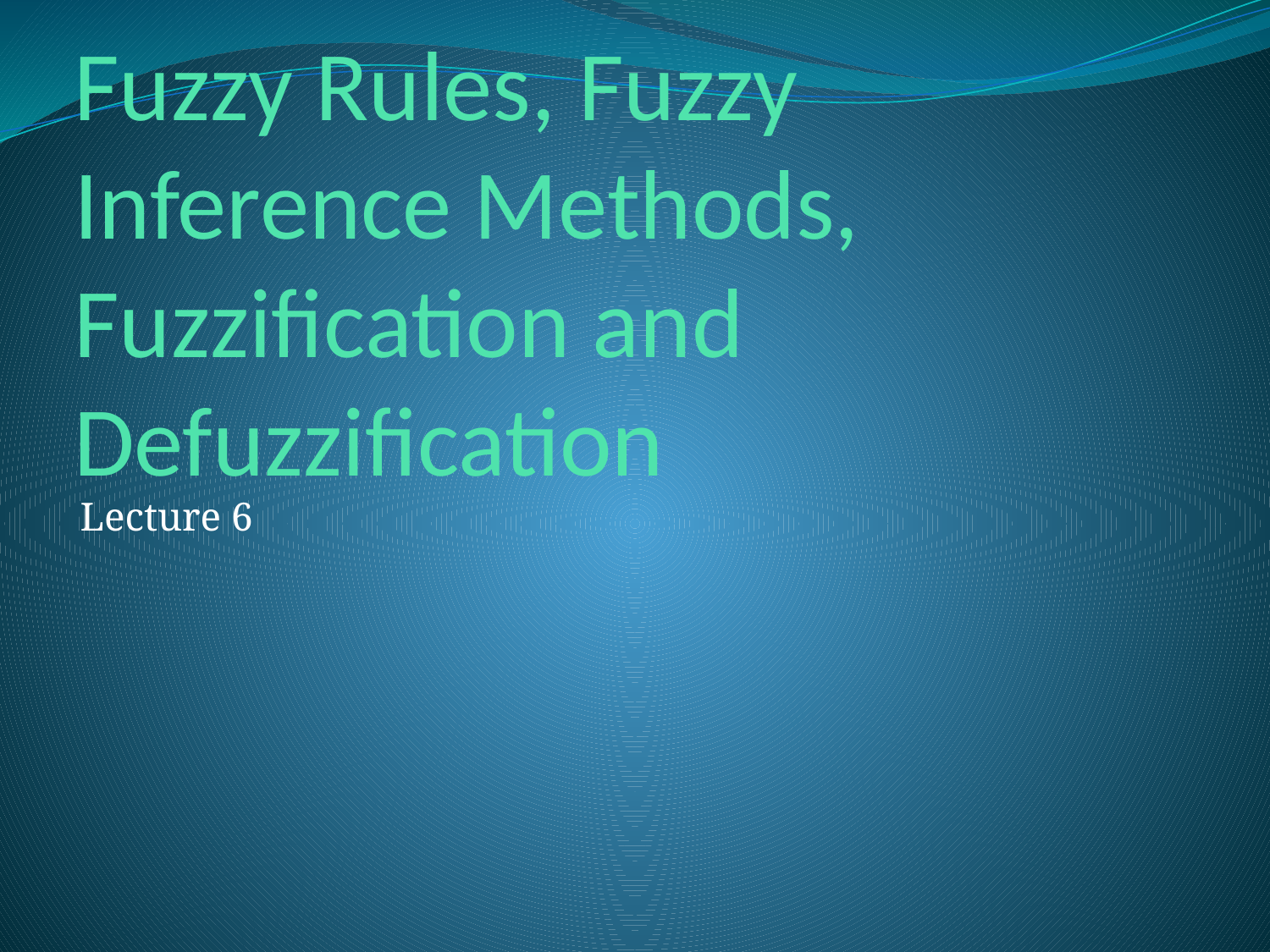

# Fuzzy Rules, Fuzzy Inference Methods, Fuzzification and Defuzzification
Lecture 6